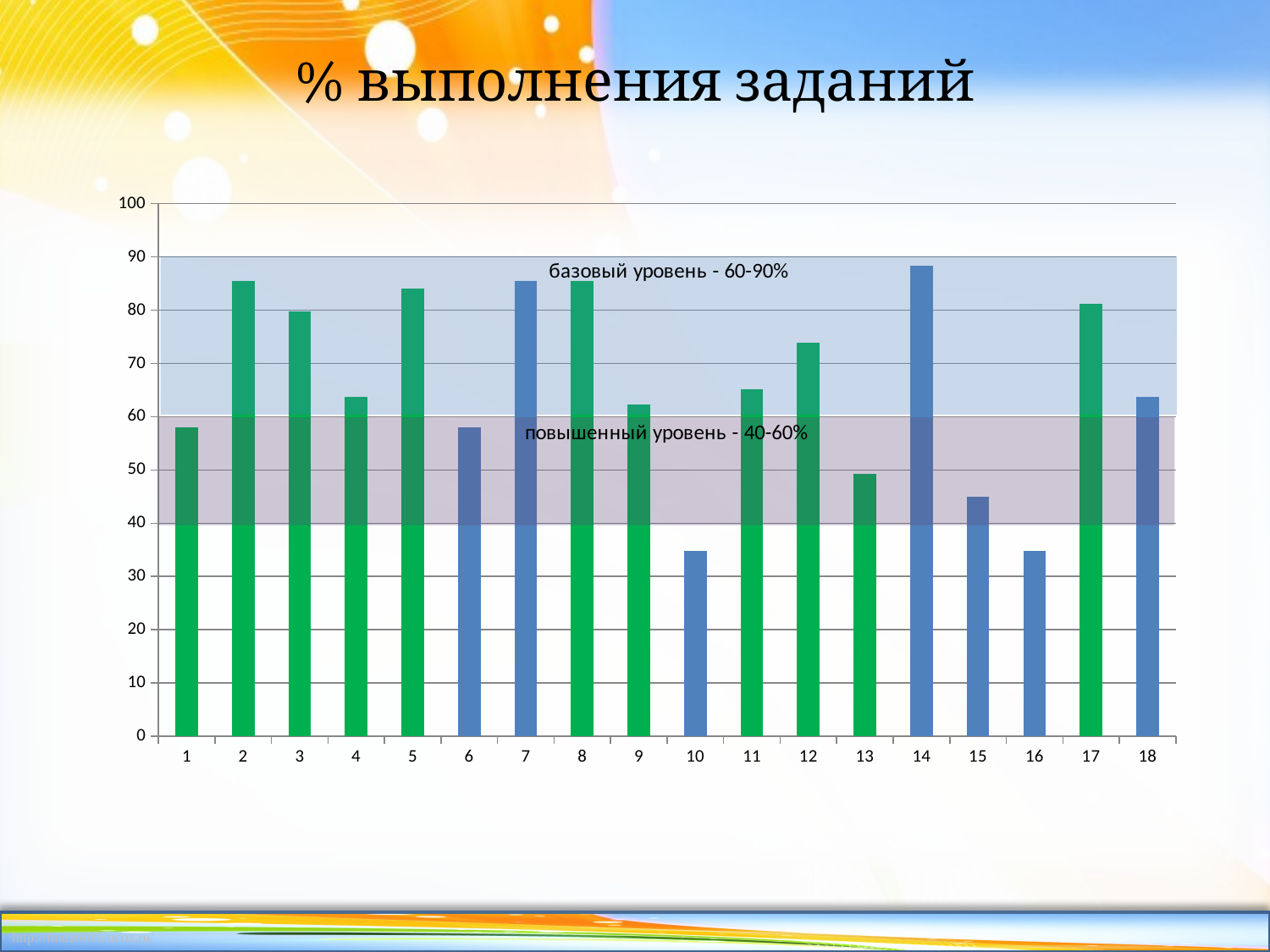

# % выполнения заданий

### Chart

| Category |  |
|---|---|